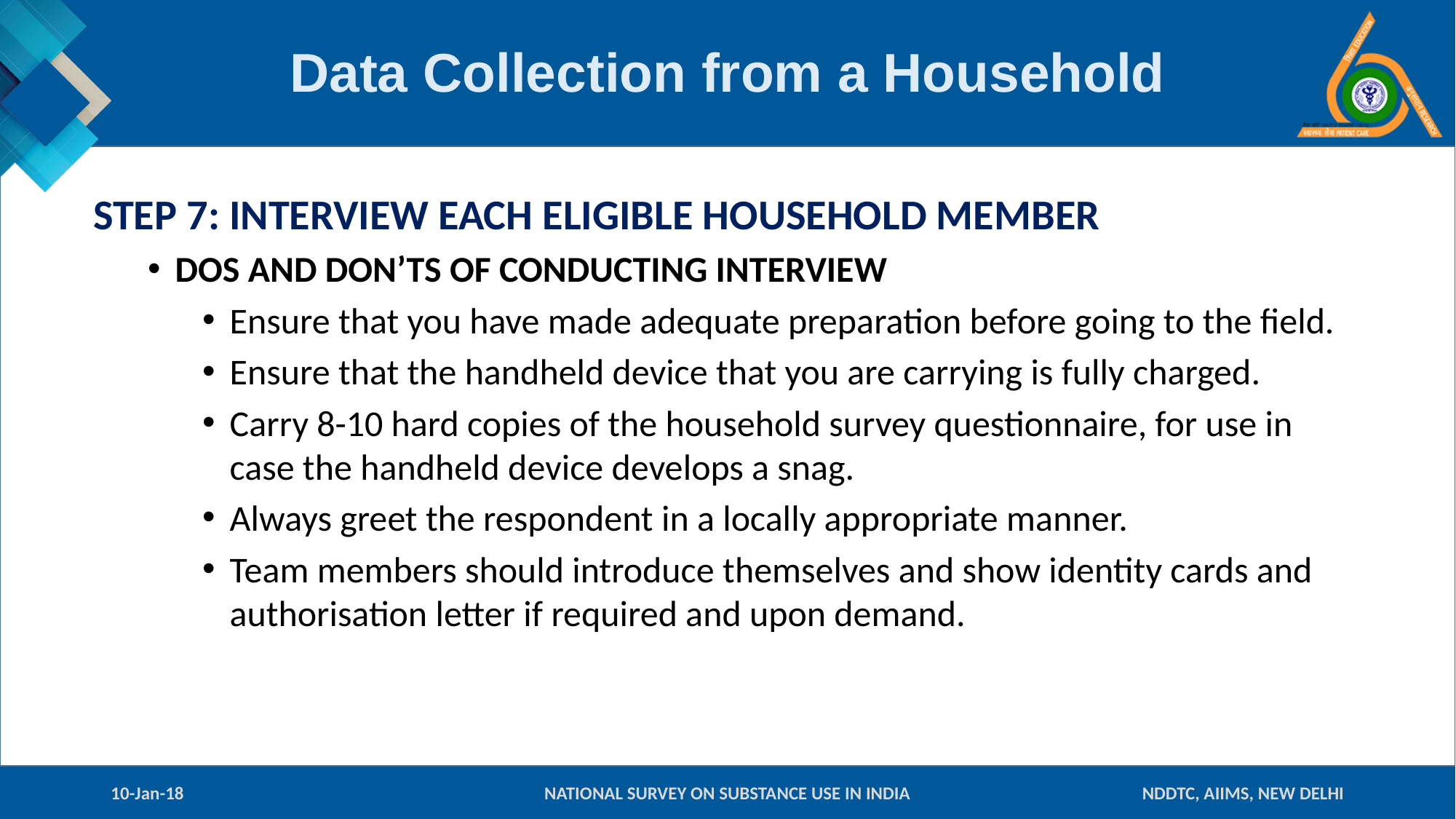

# Data Collection from a Household
STEP 7: INTERVIEW EACH ELIGIBLE HOUSEHOLD MEMBER
DOS AND DON’TS OF CONDUCTING INTERVIEW
Ensure that you have made adequate preparation before going to the field.
Ensure that the handheld device that you are carrying is fully charged.
Carry 8-10 hard copies of the household survey questionnaire, for use in case the handheld device develops a snag.
Always greet the respondent in a locally appropriate manner.
Team members should introduce themselves and show identity cards and authorisation letter if required and upon demand.
10-Jan-18
NATIONAL SURVEY ON SUBSTANCE USE IN INDIA
NDDTC, AIIMS, NEW DELHI